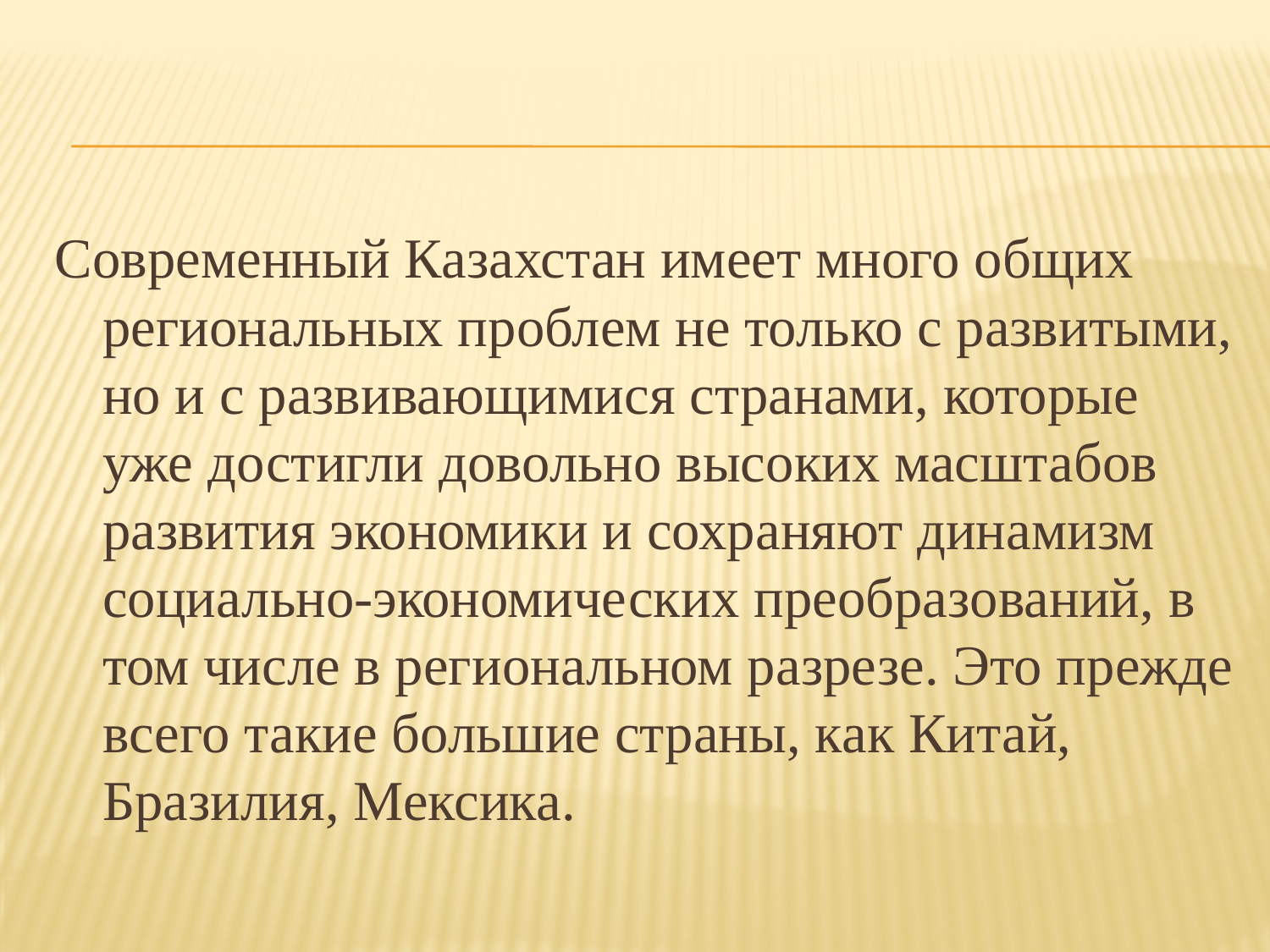

Современный Казахстан имеет много общих региональных проблем не только с развитыми, но и с развивающимися странами, которые уже достигли довольно высоких масштабов развития экономики и сохраняют динамизм социально-экономических преобразований, в том числе в региональном разрезе. Это прежде всего такие большие страны, как Китай, Бразилия, Мексика.